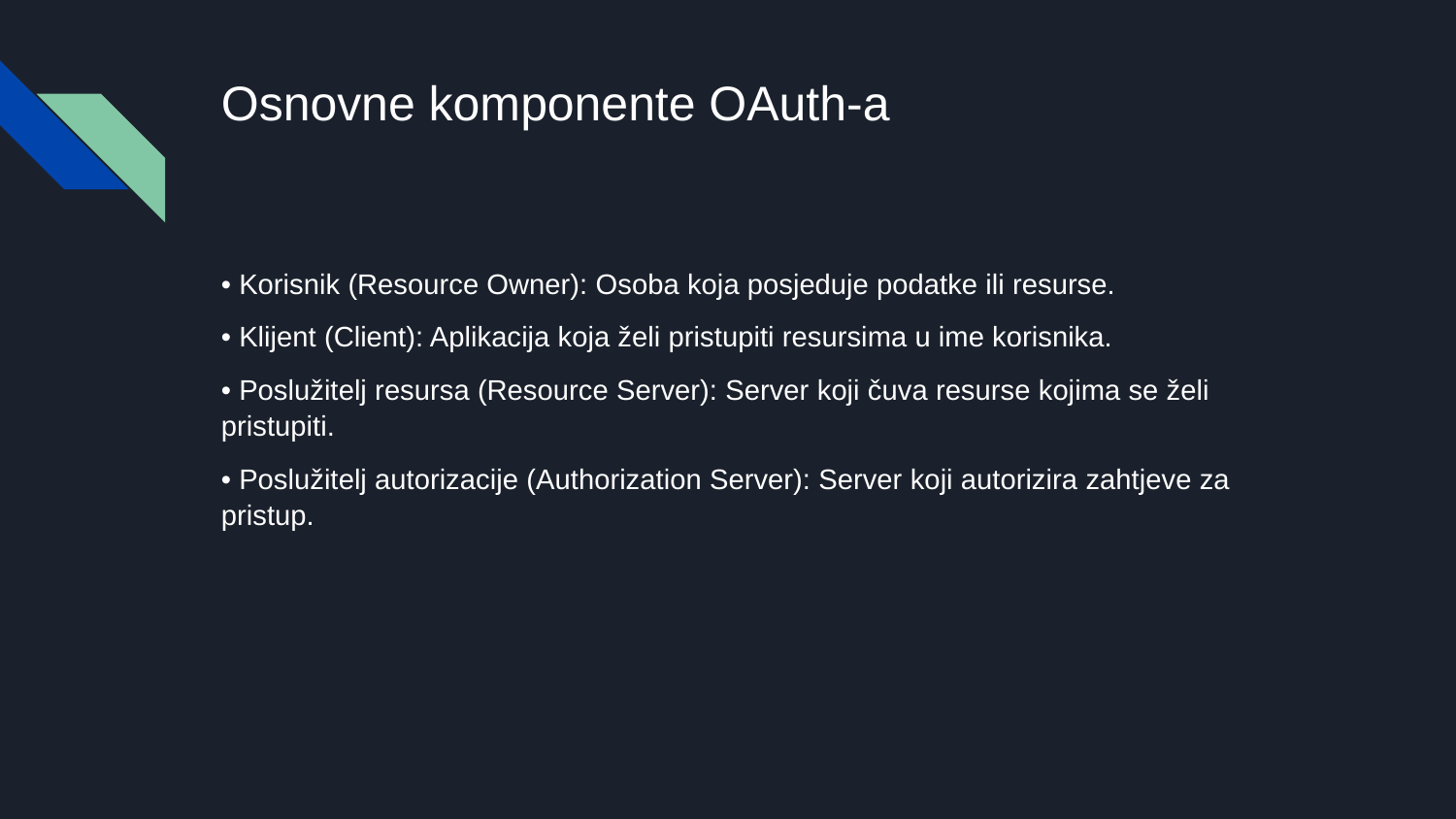

# Osnovne komponente OAuth-a
• Korisnik (Resource Owner): Osoba koja posjeduje podatke ili resurse.
• Klijent (Client): Aplikacija koja želi pristupiti resursima u ime korisnika.
• Poslužitelj resursa (Resource Server): Server koji čuva resurse kojima se želi pristupiti.
• Poslužitelj autorizacije (Authorization Server): Server koji autorizira zahtjeve za pristup.